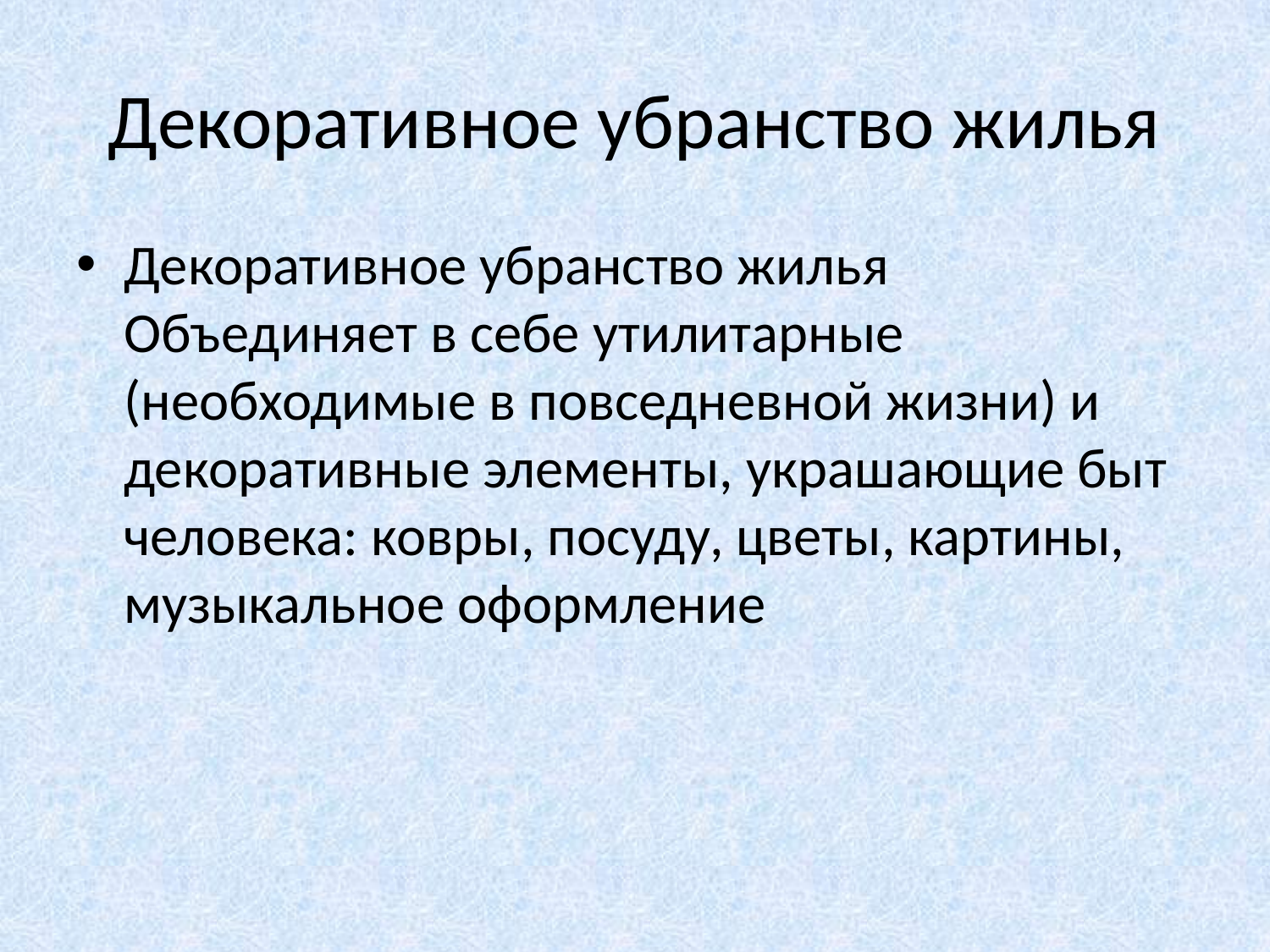

# Декоративное убранство жилья
Декоративное убранство жилья Объединяет в себе утилитарные (необходимые в повседневной жизни) и декоративные элементы, украшающие быт человека: ковры, посуду, цветы, картины, музыкальное оформление